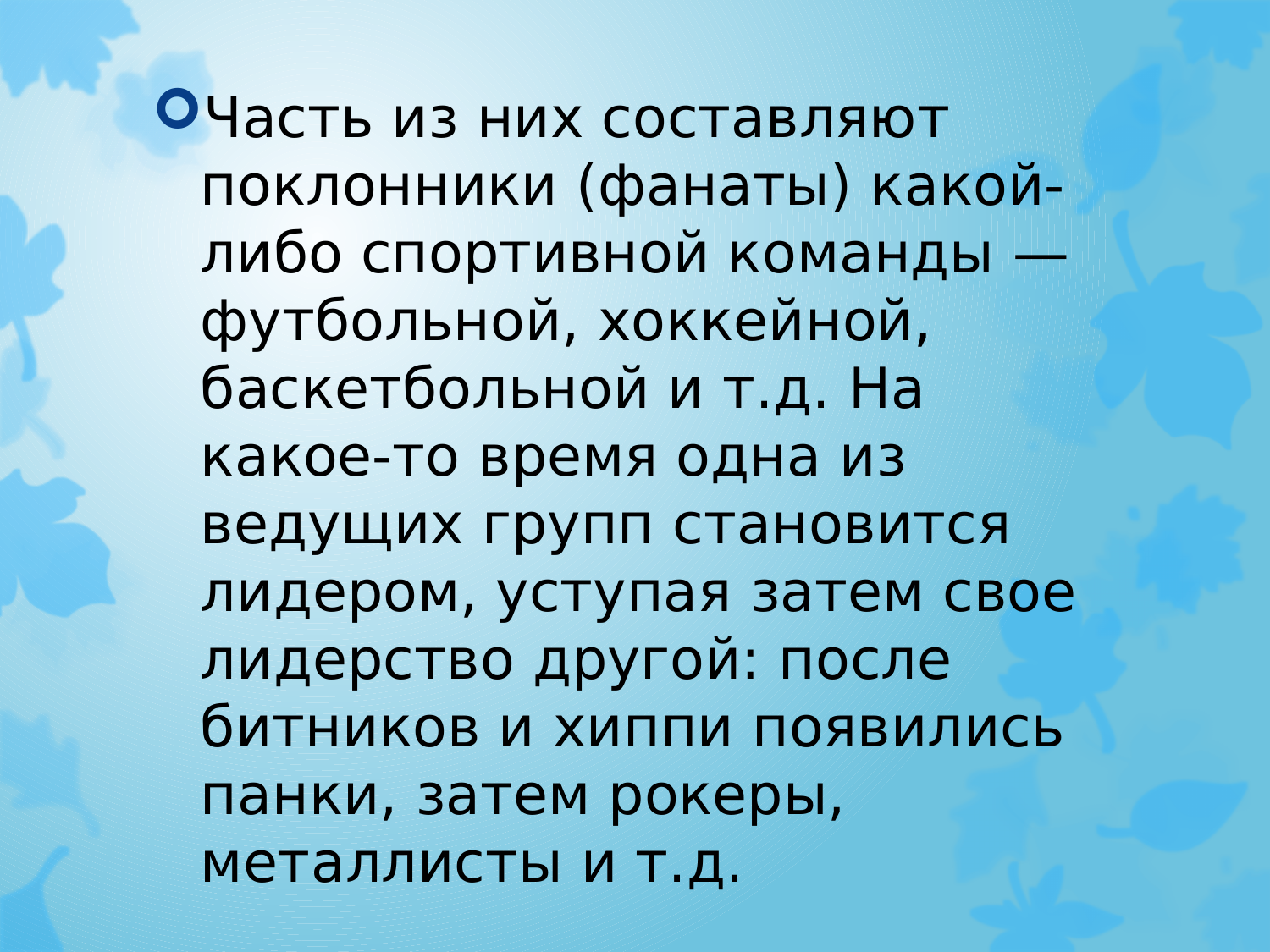

#
Часть из них составляют поклонники (фанаты) какой-либо спортивной команды — футбольной, хоккейной, баскетбольной и т.д. На какое-то время одна из ведущих групп становится лидером, уступая затем свое лидерство другой: после битников и хиппи появились панки, затем рокеры, металлисты и т.д.